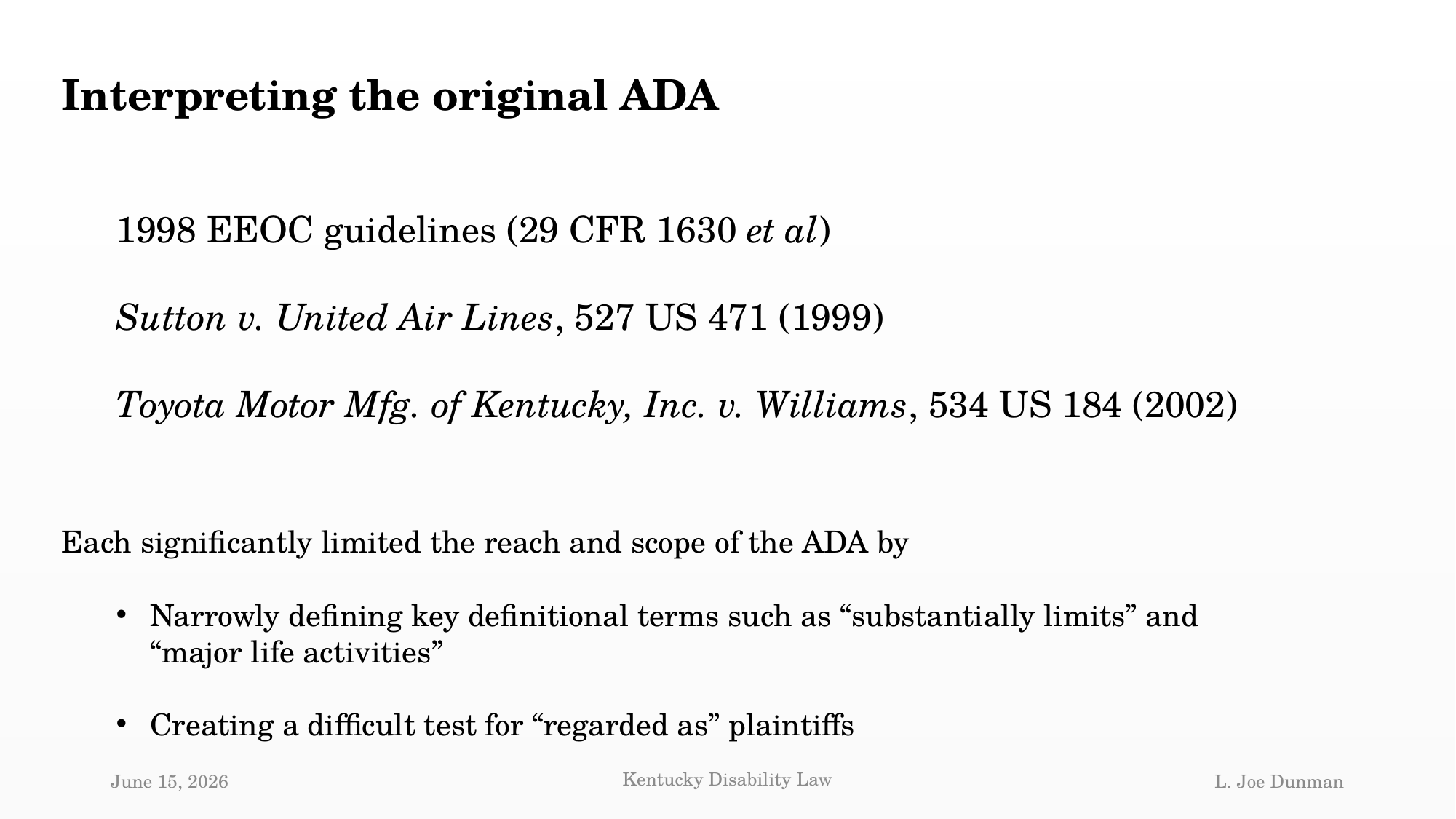

Interpreting the original ADA

1998 EEOC guidelines (29 CFR 1630 et al)

Sutton v. United Air Lines, 527 US 471 (1999)

Toyota Motor Mfg. of Kentucky, Inc. v. Williams, 534 US 184 (2002)

Each significantly limited the reach and scope of the ADA by

Narrowly defining key definitional terms such as “substantially limits” and “major life activities”

Creating a difficult test for “regarded as” plaintiffs
June 15, 2026
Kentucky Disability Law
L. Joe Dunman